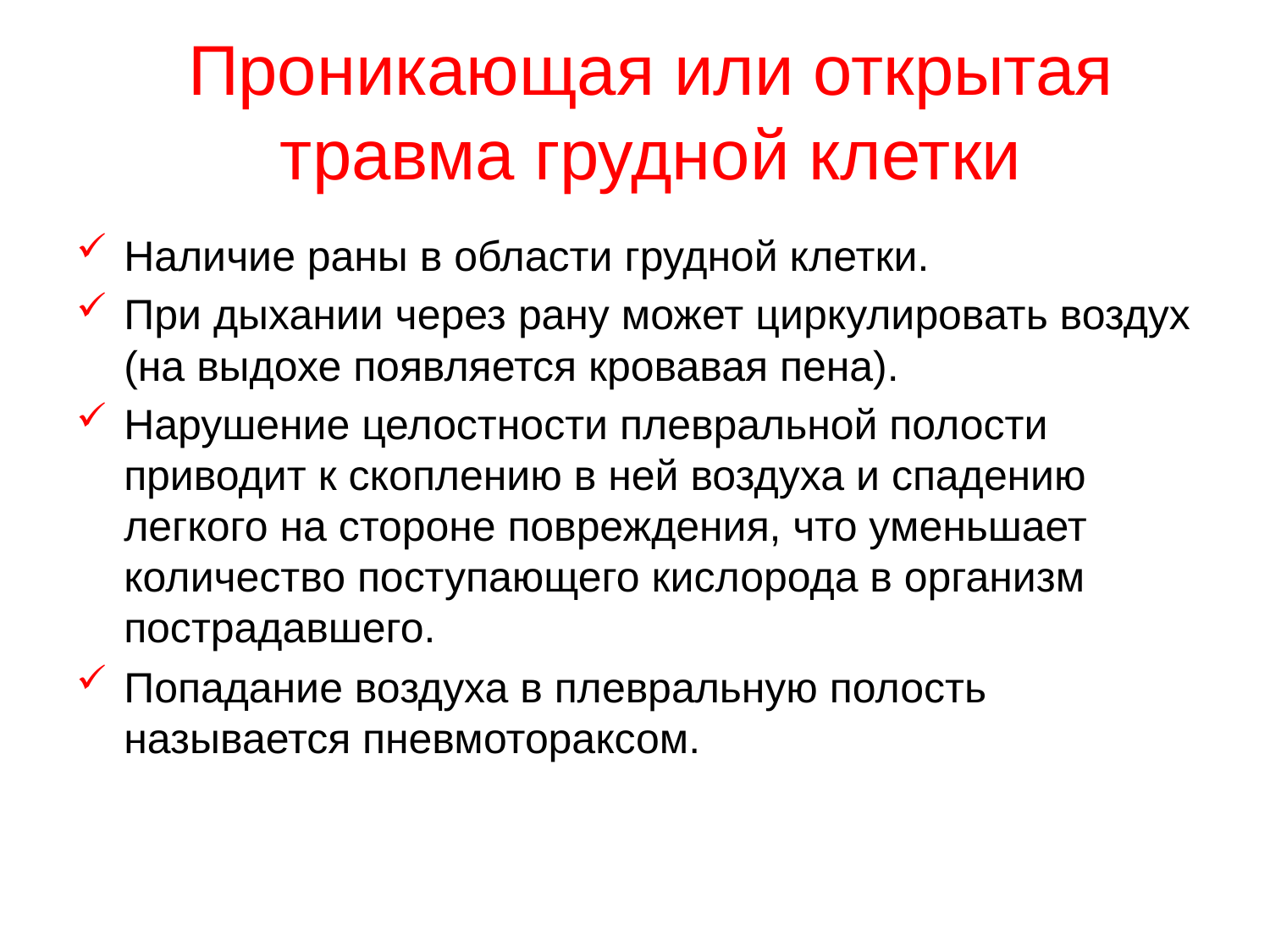

# Проникающая или открытая травма грудной клетки
Наличие раны в области грудной клетки.
При дыхании через рану может циркулировать воздух (на выдохе появляется кровавая пена).
Нарушение целостности плевральной полости приводит к скоплению в ней воздуха и спадению легкого на стороне повреждения, что уменьшает количество поступающего кислорода в организм пострадавшего.
Попадание воздуха в плевральную полость называется пневмотораксом.